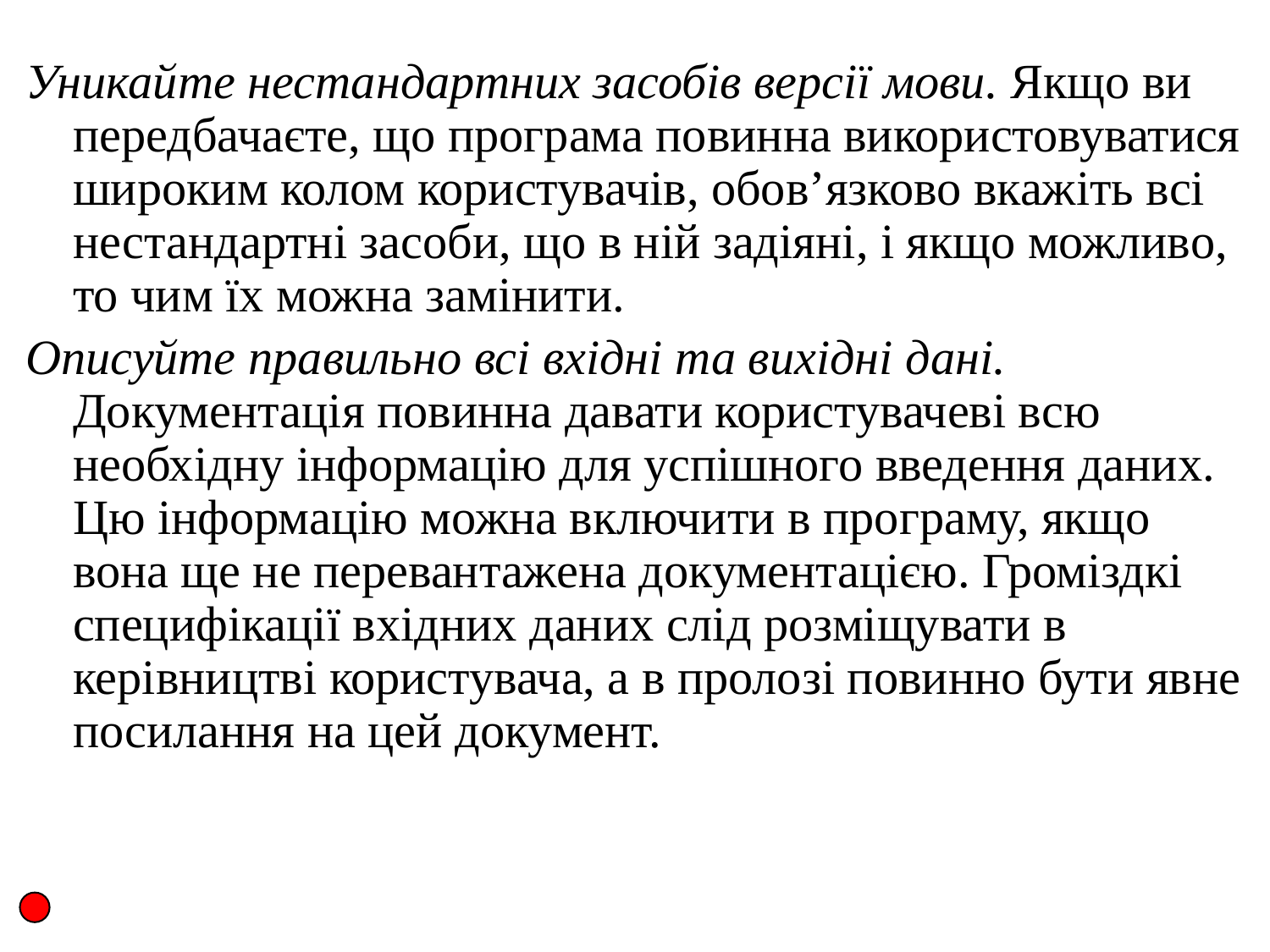

Уникайте нестандартних засобів версії мови. Якщо ви передбачаєте, що програма повинна використовуватися широким колом користувачів, обов’язково вкажіть всі нестандартні засоби, що в ній задіяні, і якщо можливо, то чим їх можна замінити.
Описуйте правильно всі вхідні та вихідні дані. Документація повинна давати користувачеві всю необхідну інформацію для успішного введення даних. Цю інформацію можна включити в програму, якщо вона ще не перевантажена документацією. Громіздкі специфікації вхідних даних слід розміщувати в керівництві користувача, а в пролозі повинно бути явне посилання на цей документ.